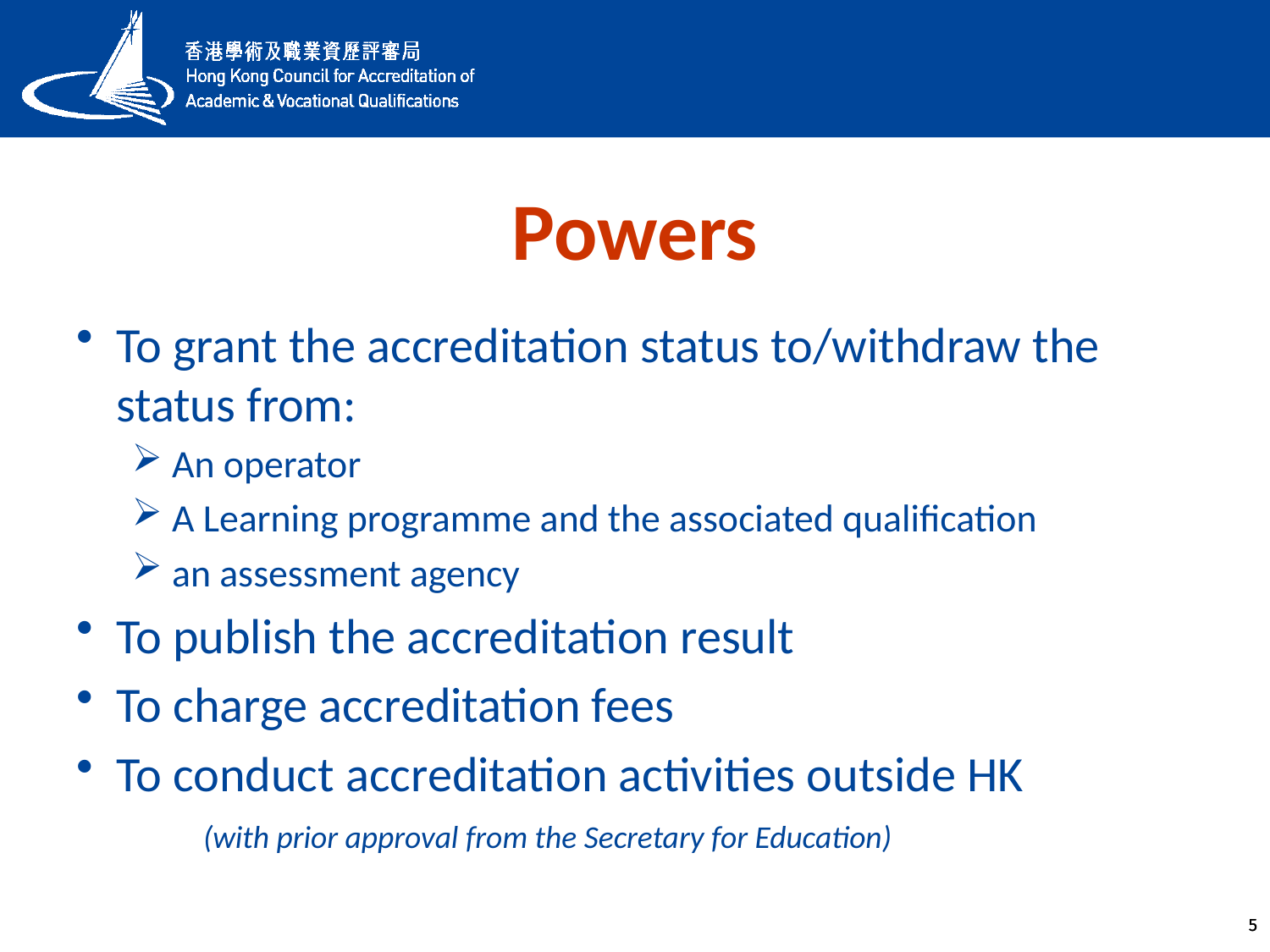

# Powers
To grant the accreditation status to/withdraw the status from:
An operator
A Learning programme and the associated qualification
an assessment agency
To publish the accreditation result
To charge accreditation fees
To conduct accreditation activities outside HK
	(with prior approval from the Secretary for Education)
5
5